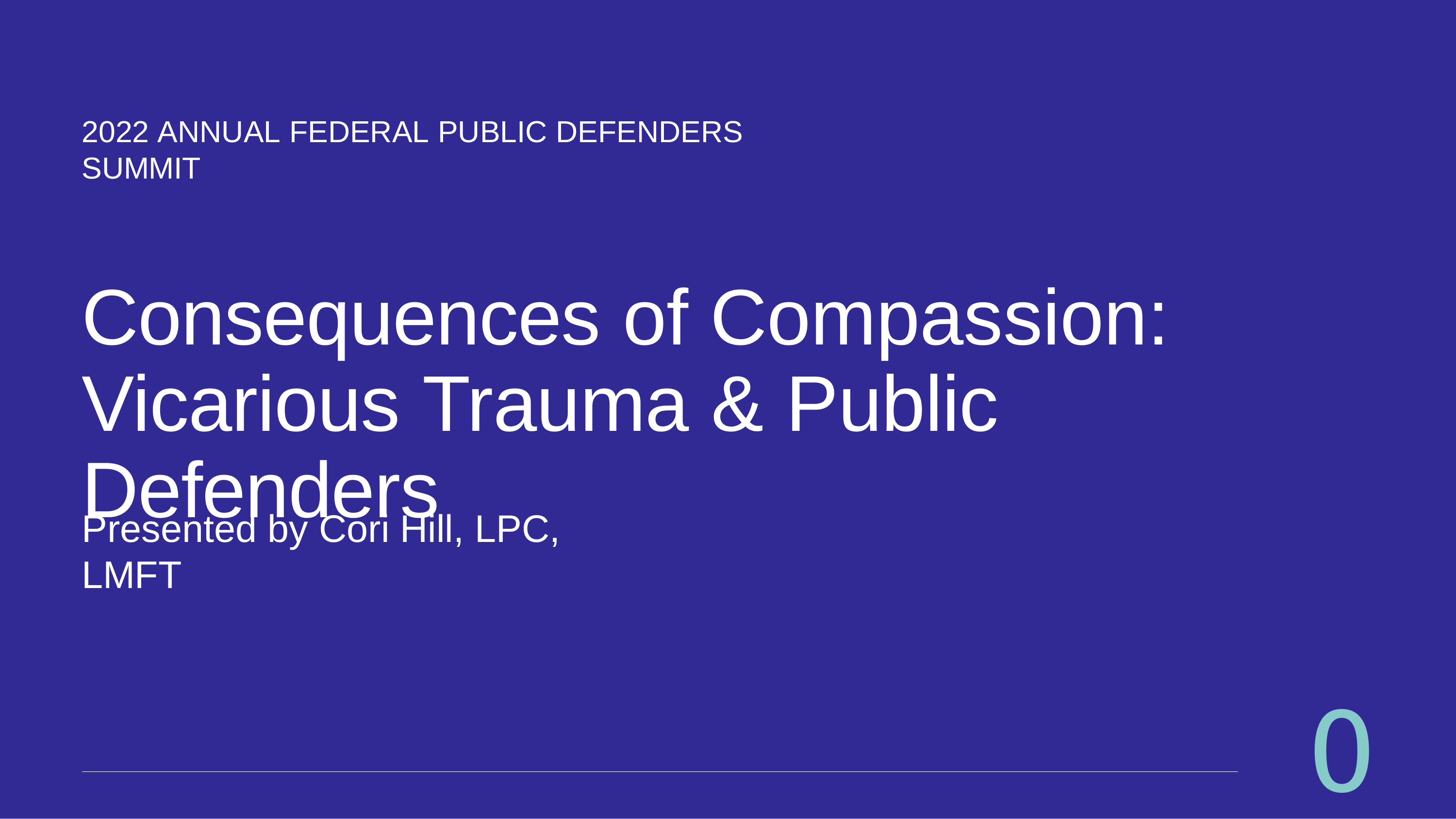

2022 ANNUAL FEDERAL PUBLIC DEFENDERS SUMMIT
# Consequences of Compassion: Vicarious Trauma & Public Defenders
Presented by Cori Hill, LPC, LMFT
01